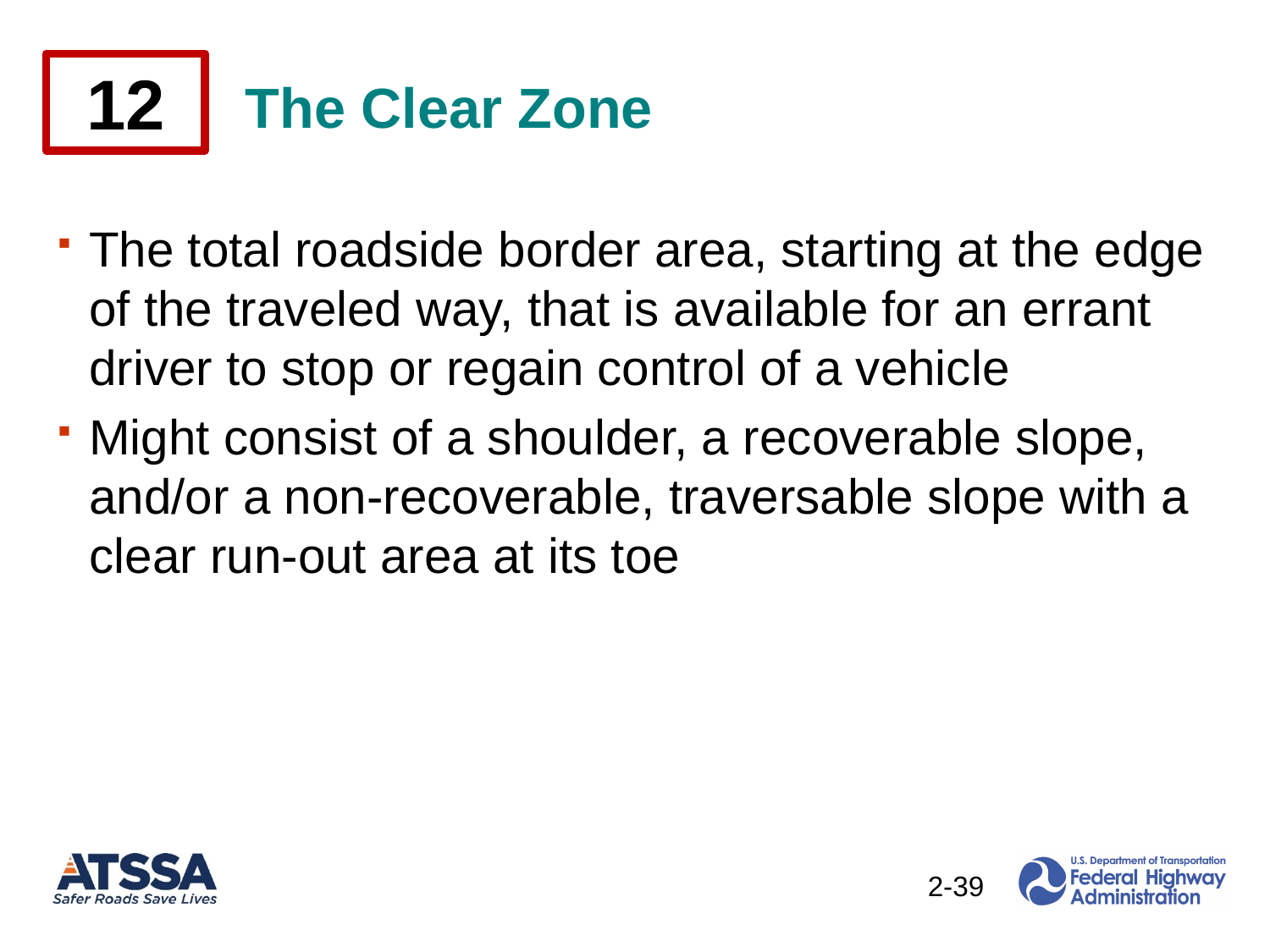

The Clear Zone
12
The total roadside border area, starting at the edge of the traveled way, that is available for an errant driver to stop or regain control of a vehicle
Might consist of a shoulder, a recoverable slope, and/or a non-recoverable, traversable slope with a clear run-out area at its toe